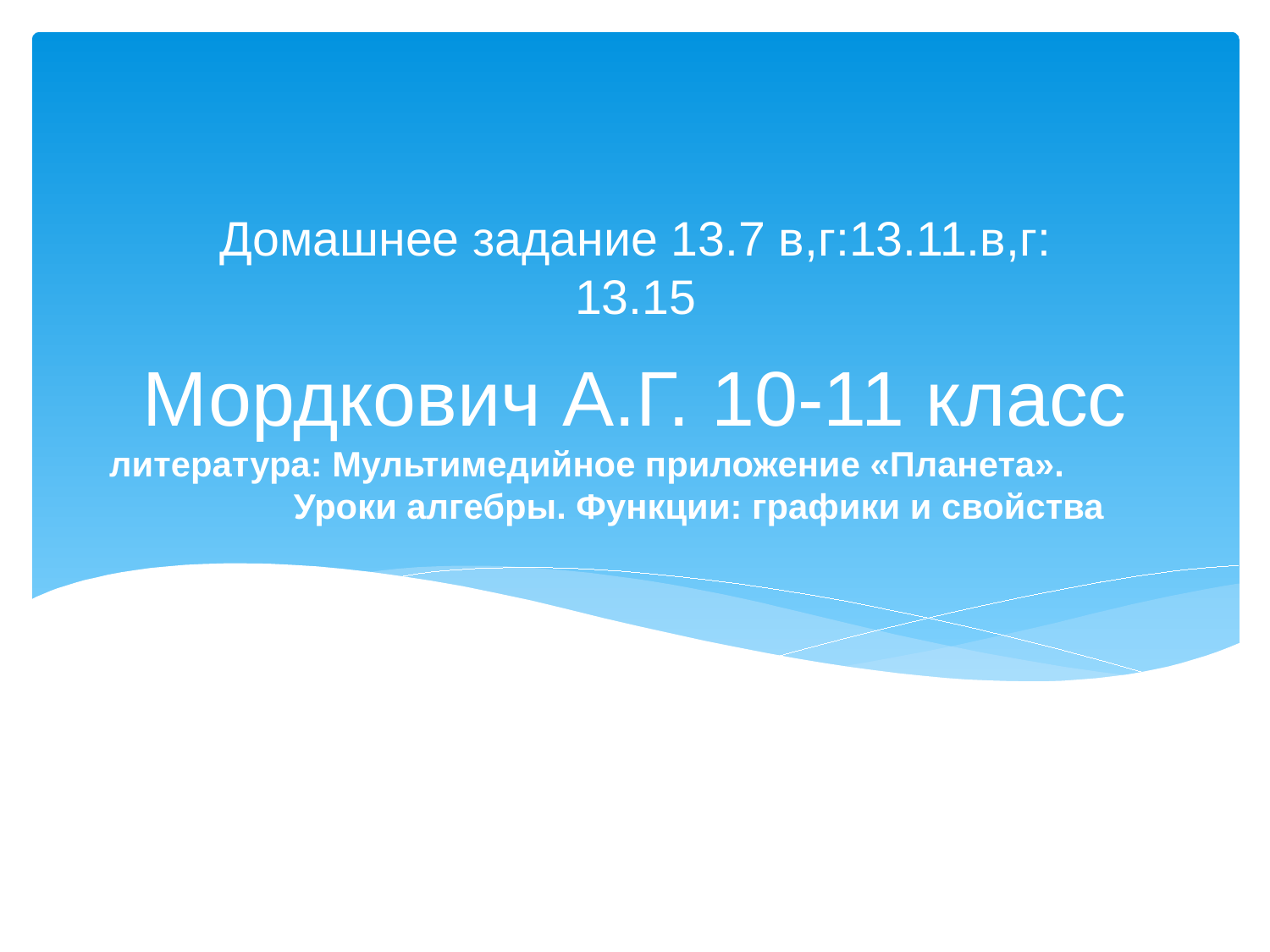

Домашнее задание 13.7 в,г:13.11.в,г: 13.15
# Мордкович А.Г. 10-11 класс литература: Мультимедийное приложение «Планета».                        Уроки алгебры. Функции: графики и свойства